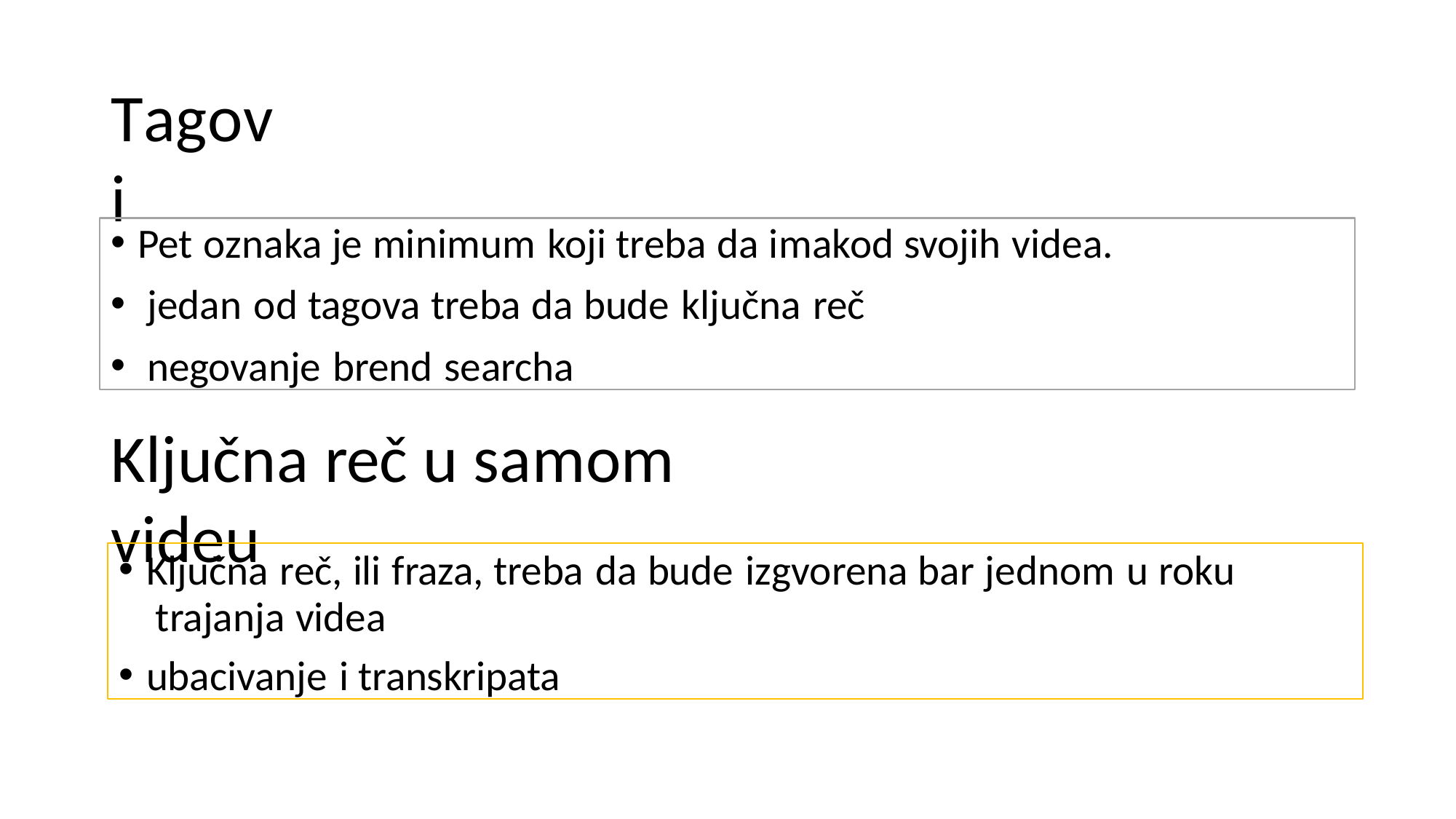

# Tagovi
Pet oznaka je minimum koji treba da imakod svojih videa.
jedan od tagova treba da bude ključna reč
negovanje brend searcha
Ključna reč u samom videu
Ključna reč, ili fraza, treba da bude izgvorena bar jednom u roku  trajanja videa
ubacivanje i transkripata